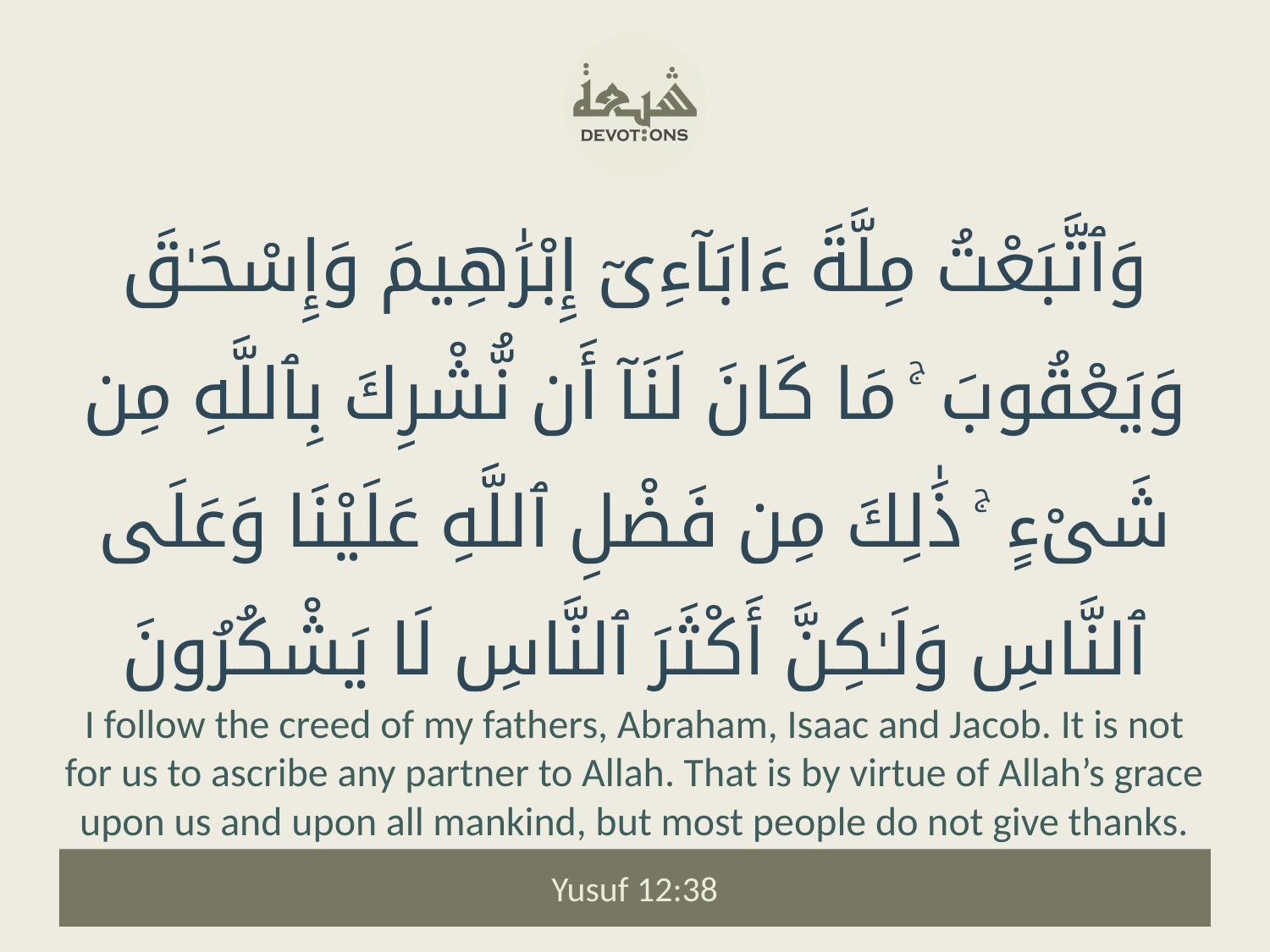

وَٱتَّبَعْتُ مِلَّةَ ءَابَآءِىٓ إِبْرَٰهِيمَ وَإِسْحَـٰقَ وَيَعْقُوبَ ۚ مَا كَانَ لَنَآ أَن نُّشْرِكَ بِٱللَّهِ مِن شَىْءٍ ۚ ذَٰلِكَ مِن فَضْلِ ٱللَّهِ عَلَيْنَا وَعَلَى ٱلنَّاسِ وَلَـٰكِنَّ أَكْثَرَ ٱلنَّاسِ لَا يَشْكُرُونَ
I follow the creed of my fathers, Abraham, Isaac and Jacob. It is not for us to ascribe any partner to Allah. That is by virtue of Allah’s grace upon us and upon all mankind, but most people do not give thanks.
Yusuf 12:38